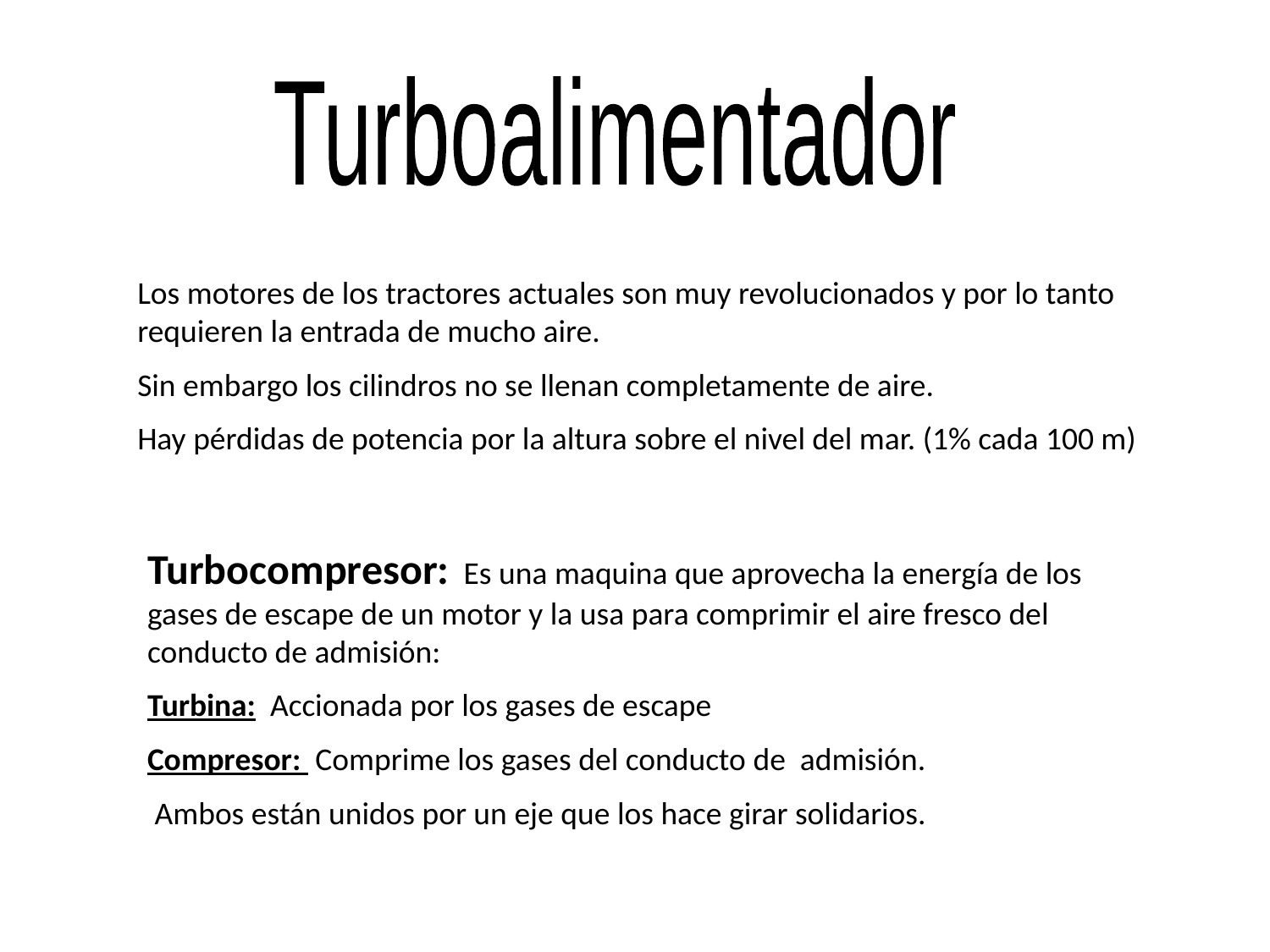

Turboalimentador
Los motores de los tractores actuales son muy revolucionados y por lo tanto requieren la entrada de mucho aire.
Sin embargo los cilindros no se llenan completamente de aire.
Hay pérdidas de potencia por la altura sobre el nivel del mar. (1% cada 100 m)
Turbocompresor:  Es una maquina que aprovecha la energía de los gases de escape de un motor y la usa para comprimir el aire fresco del conducto de admisión:
Turbina:  Accionada por los gases de escape
Compresor:  Comprime los gases del conducto de  admisión.
 Ambos están unidos por un eje que los hace girar solidarios.